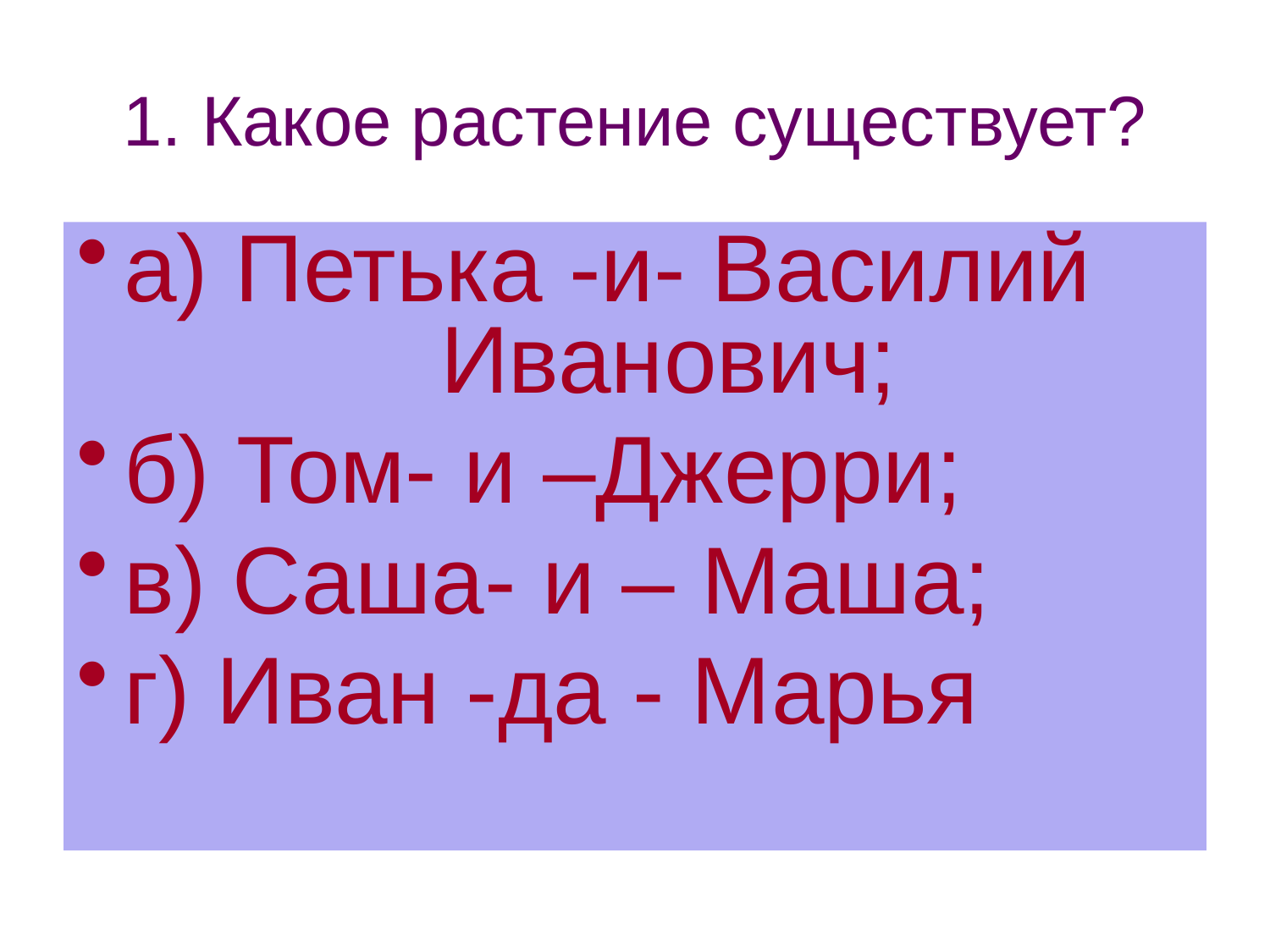

# 1. Какое растение существует?
а) Петька -и- Василий                Иванович;
б) Том- и –Джерри;
в) Саша- и – Маша;
г) Иван -да - Марья